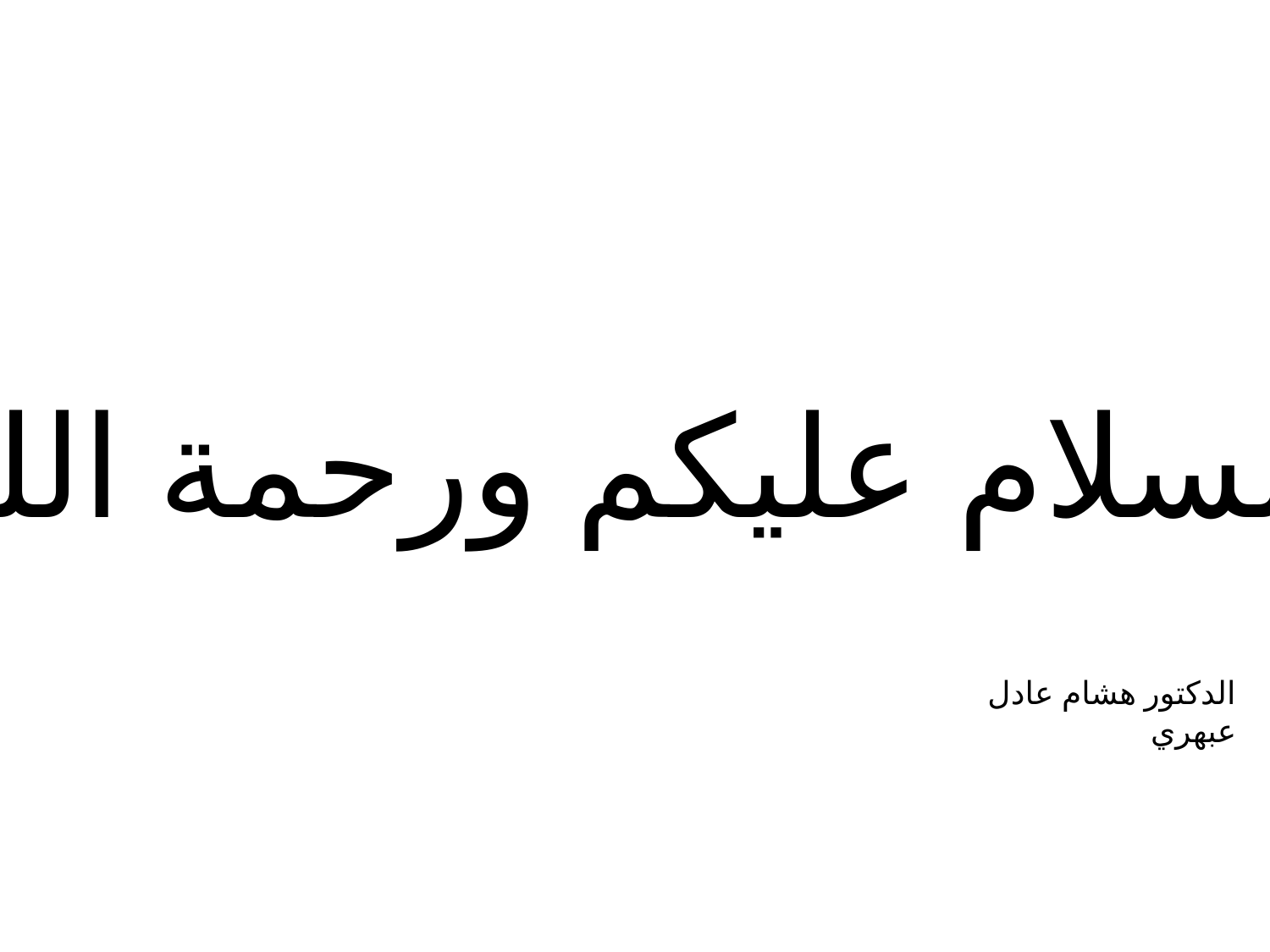

السلام عليكم ورحمة الله
الدكتور هشام عادل عبهري